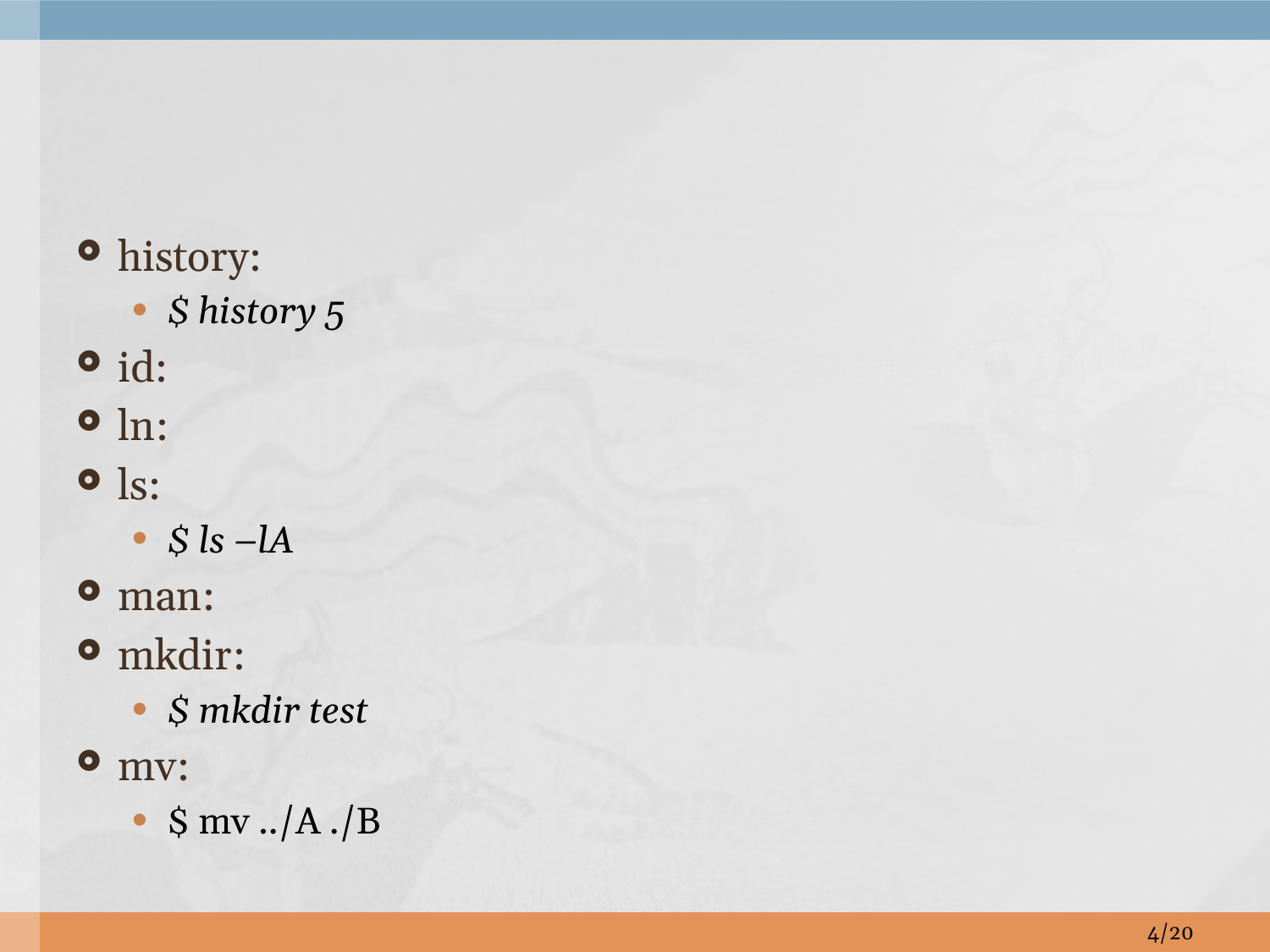

history:
$ history 5
id:
ln:
ls:
$ ls –lA
man:
mkdir:
$ mkdir test
mv:
$ mv ../A ./B

4/20